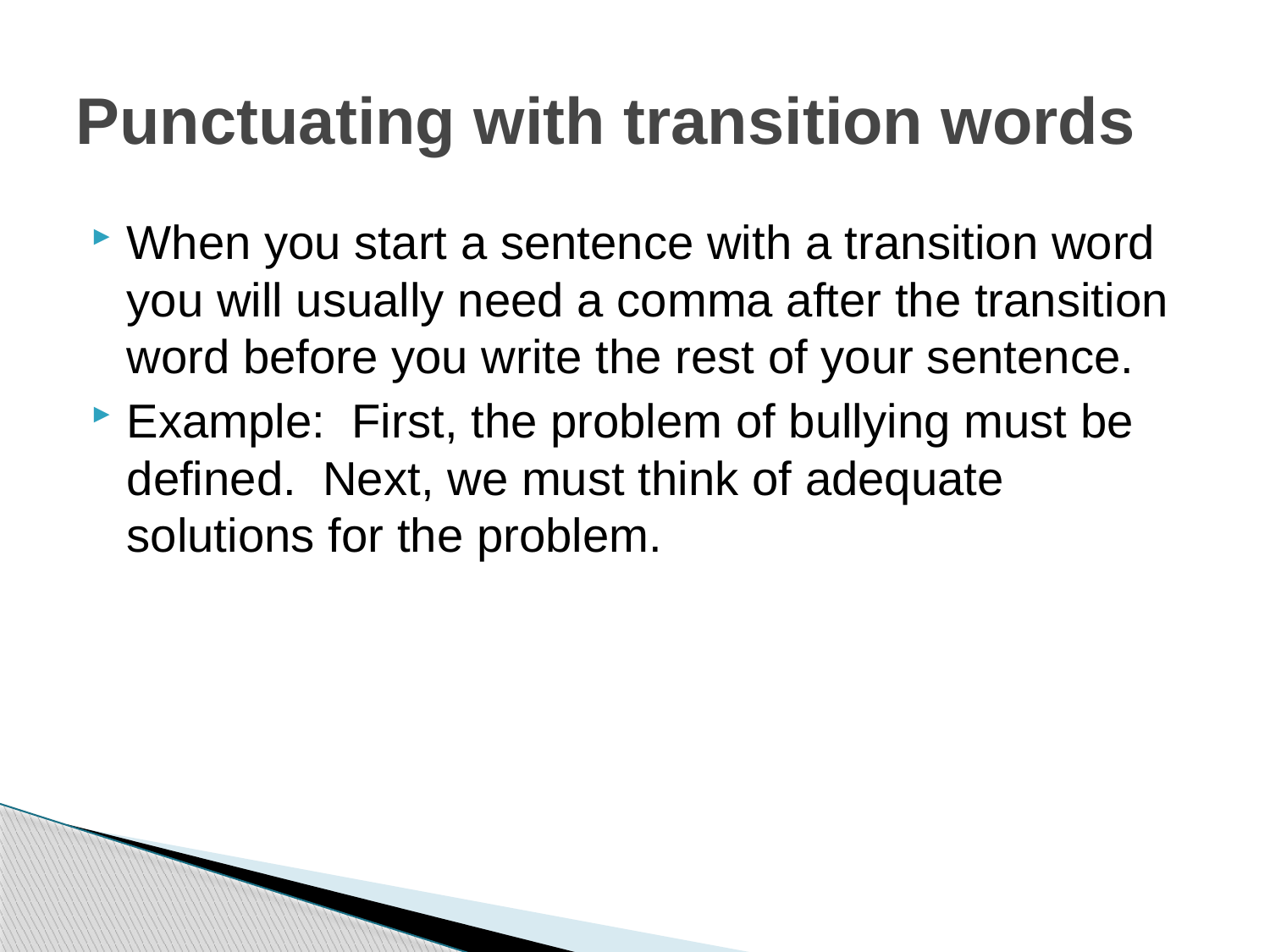

# Punctuating with transition words
When you start a sentence with a transition word you will usually need a comma after the transition word before you write the rest of your sentence.
Example:  First, the problem of bullying must be defined.  Next, we must think of adequate solutions for the problem.